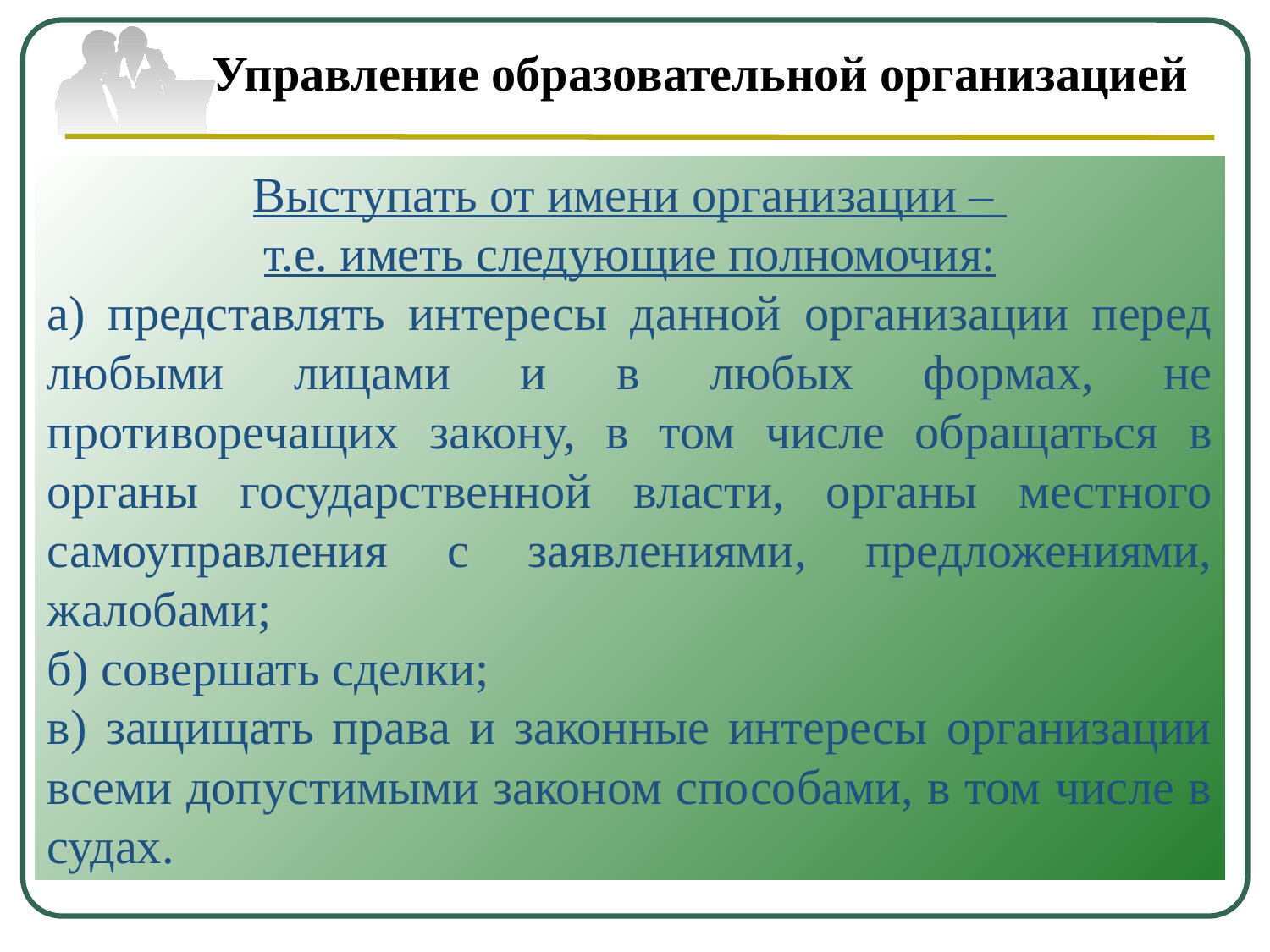

Управление образовательной организацией
Выступать от имени организации –
т.е. иметь следующие полномочия:
а) представлять интересы данной организации перед любыми лицами и в любых формах, не противоречащих закону, в том числе обращаться в органы государственной власти, органы местного самоуправления с заявлениями, предложениями, жалобами;
б) совершать сделки;
в) защищать права и законные интересы организации всеми допустимыми законом способами, в том числе в судах.